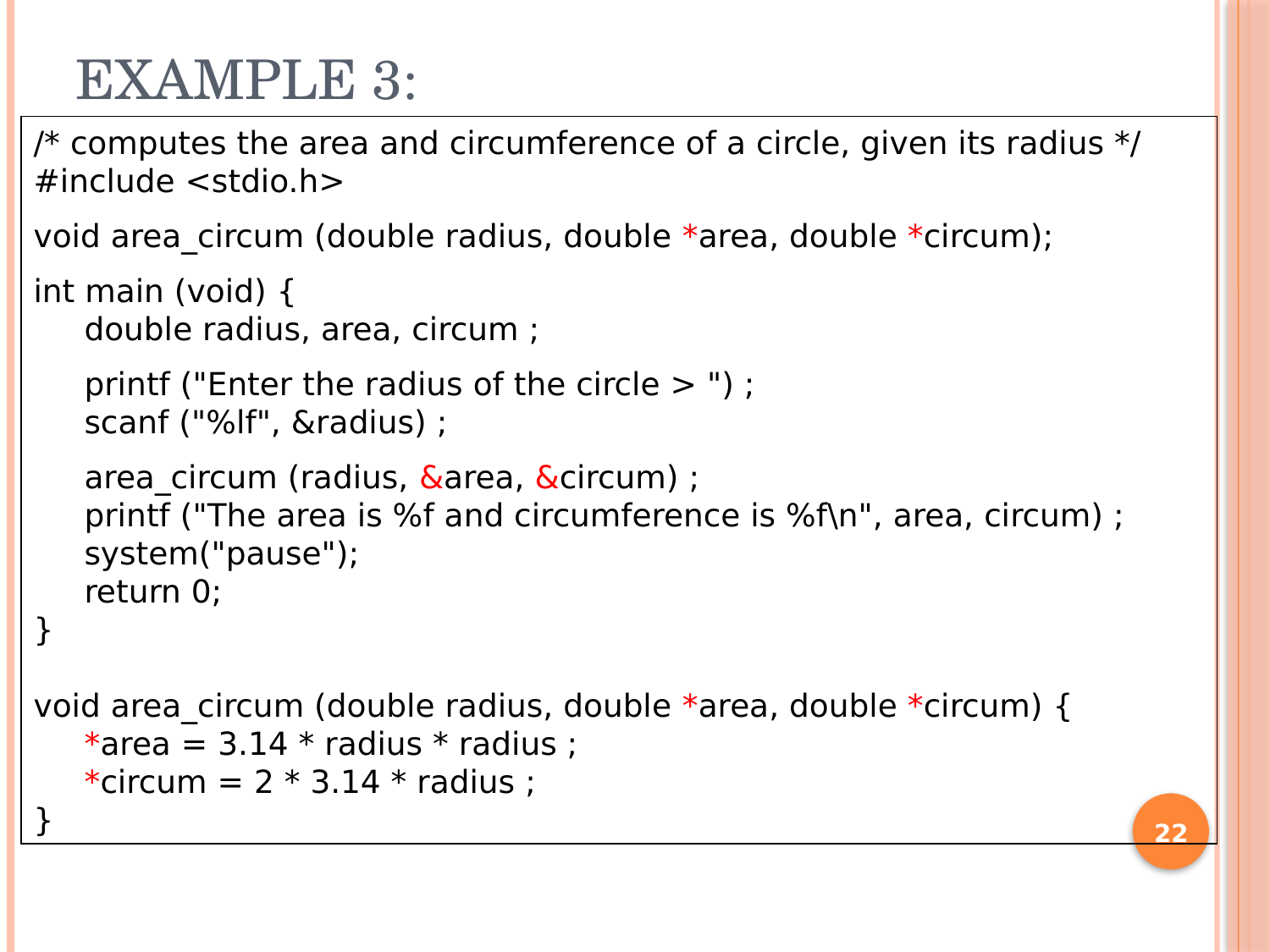

# Example 3:
/* computes the area and circumference of a circle, given its radius */
#include <stdio.h>

void area_circum (double radius, double *area, double *circum);

int main (void) {
     double radius, area, circum ;

     printf ("Enter the radius of the circle > ") ;
     scanf ("%lf", &radius) ;

     area_circum (radius, &area, &circum) ;
     printf ("The area is %f and circumference is %f\n", area, circum) ;
     system("pause");
     return 0;
}

void area_circum (double radius, double *area, double *circum) {
     *area = 3.14 * radius * radius ;
     *circum = 2 * 3.14 * radius ;
}
22